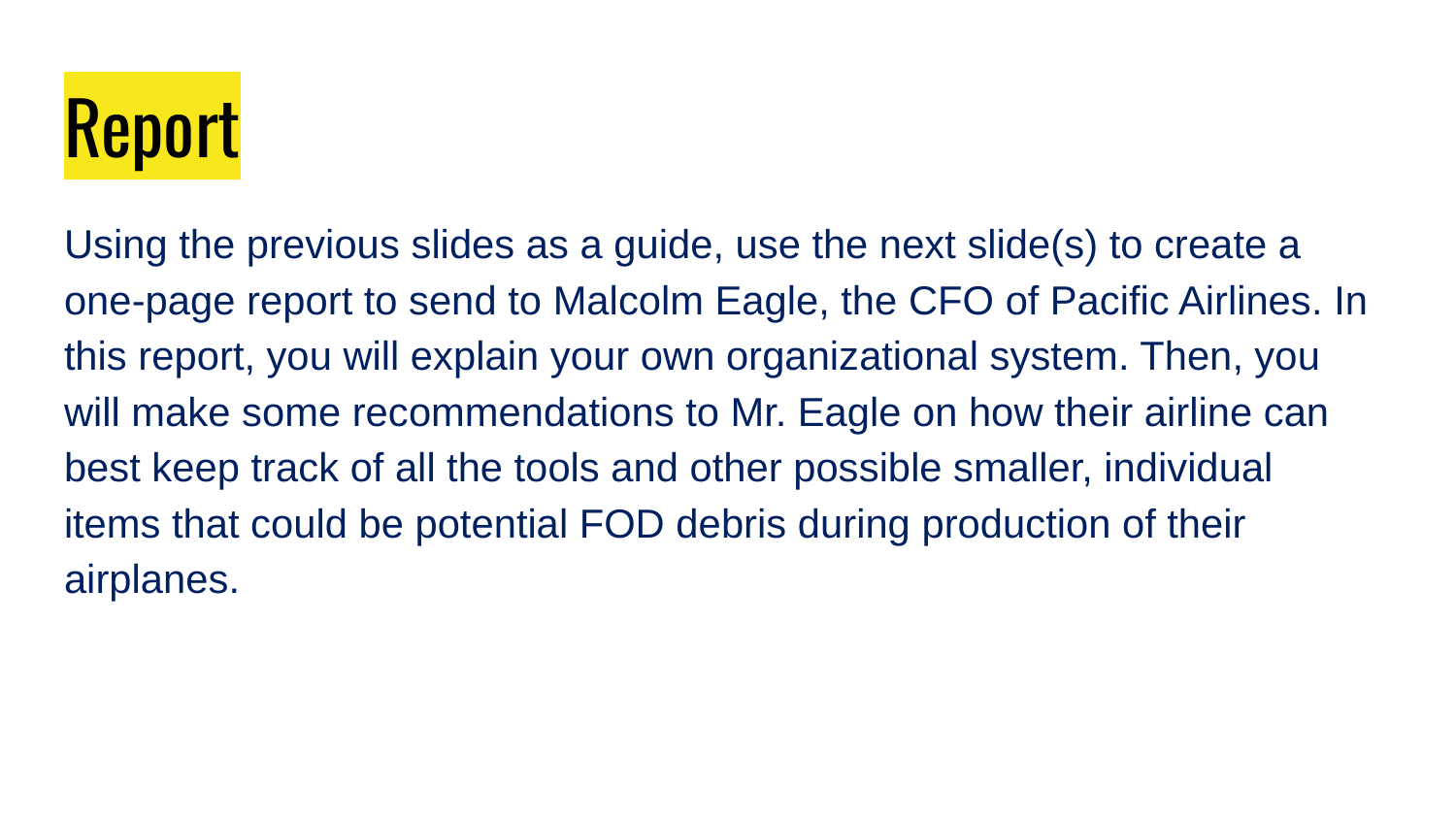

# Report
Using the previous slides as a guide, use the next slide(s) to create a one-page report to send to Malcolm Eagle, the CFO of Pacific Airlines. In this report, you will explain your own organizational system. Then, you will make some recommendations to Mr. Eagle on how their airline can best keep track of all the tools and other possible smaller, individual items that could be potential FOD debris during production of their airplanes.